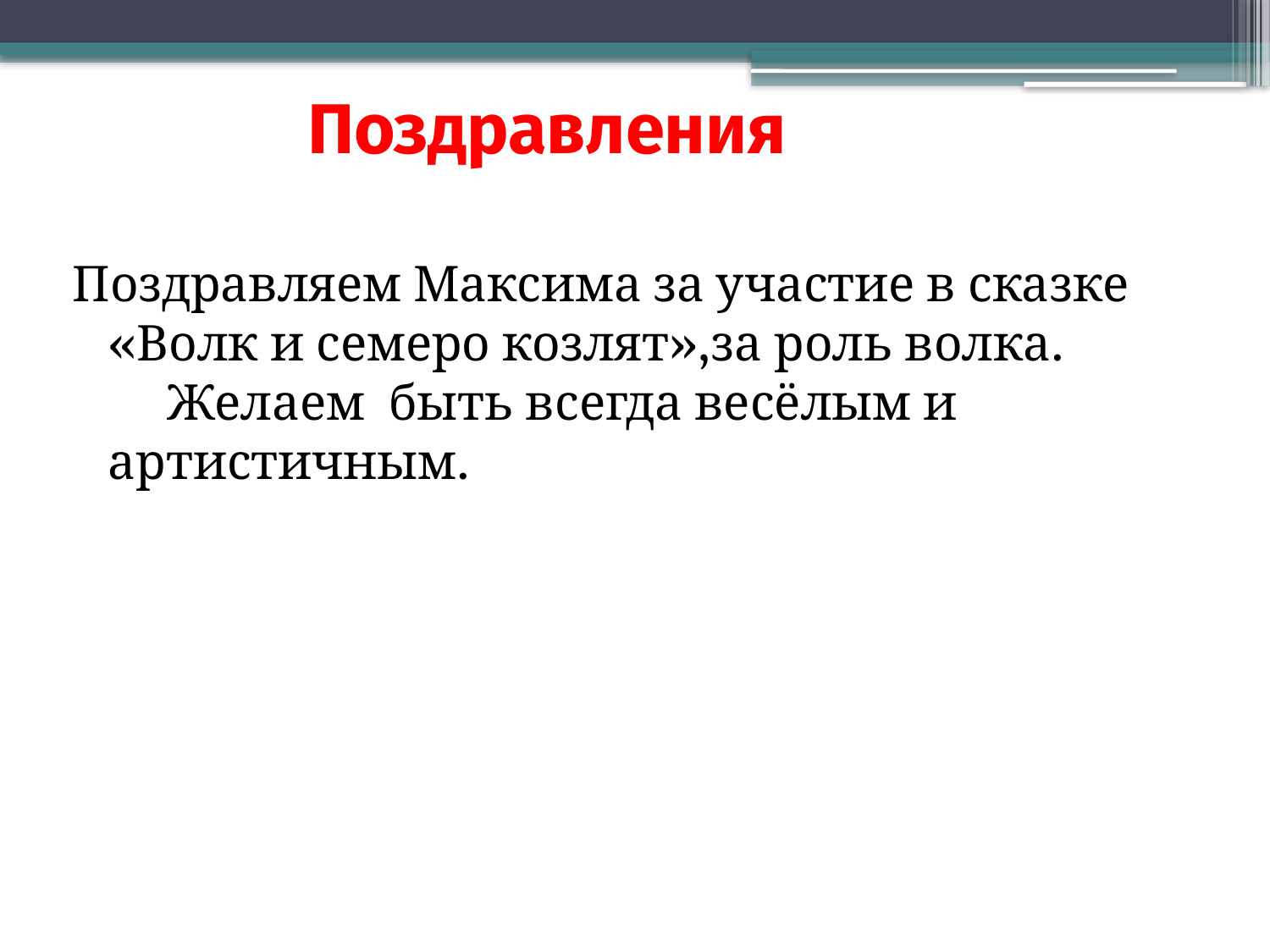

# Поздравления
Поздравляем Максима за участие в сказке «Волк и семеро козлят»,за роль волка.                    Желаем  быть всегда весёлым и артистичным.